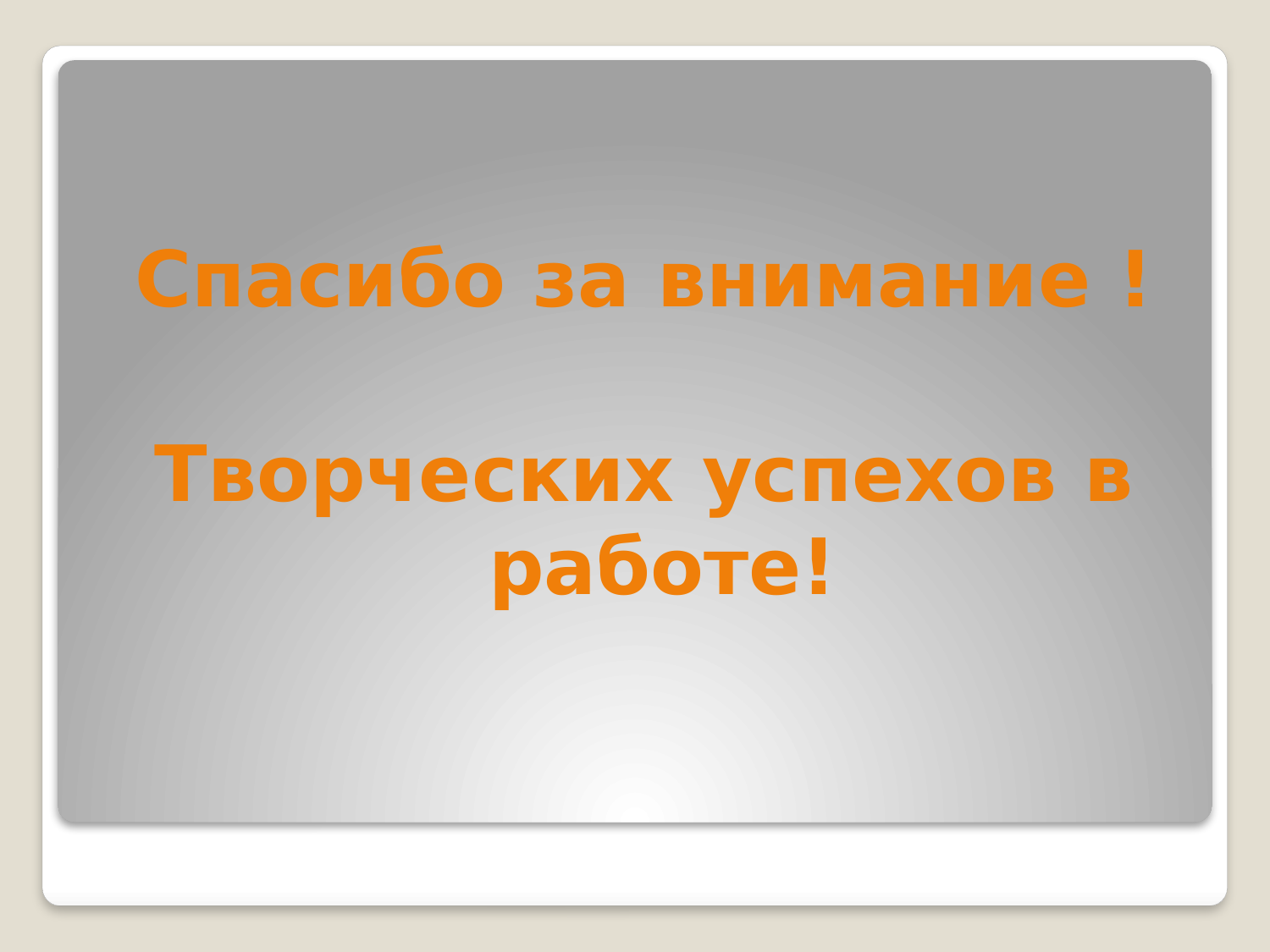

#
Спасибо за внимание !

Творческих успехов в работе!